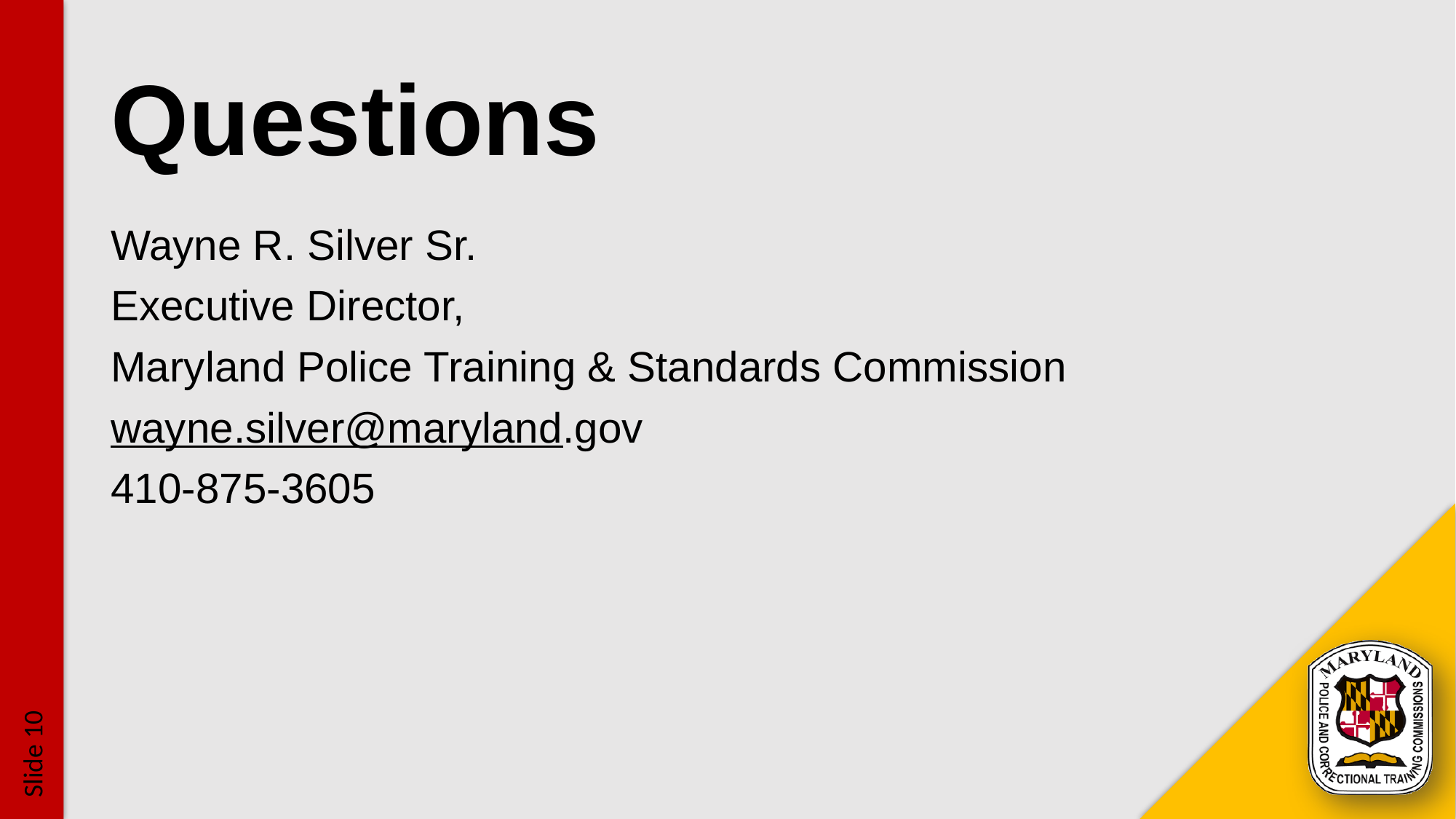

# Questions
Wayne R. Silver Sr.
Executive Director,
Maryland Police Training & Standards Commission
wayne.silver@maryland.gov
410-875-3605